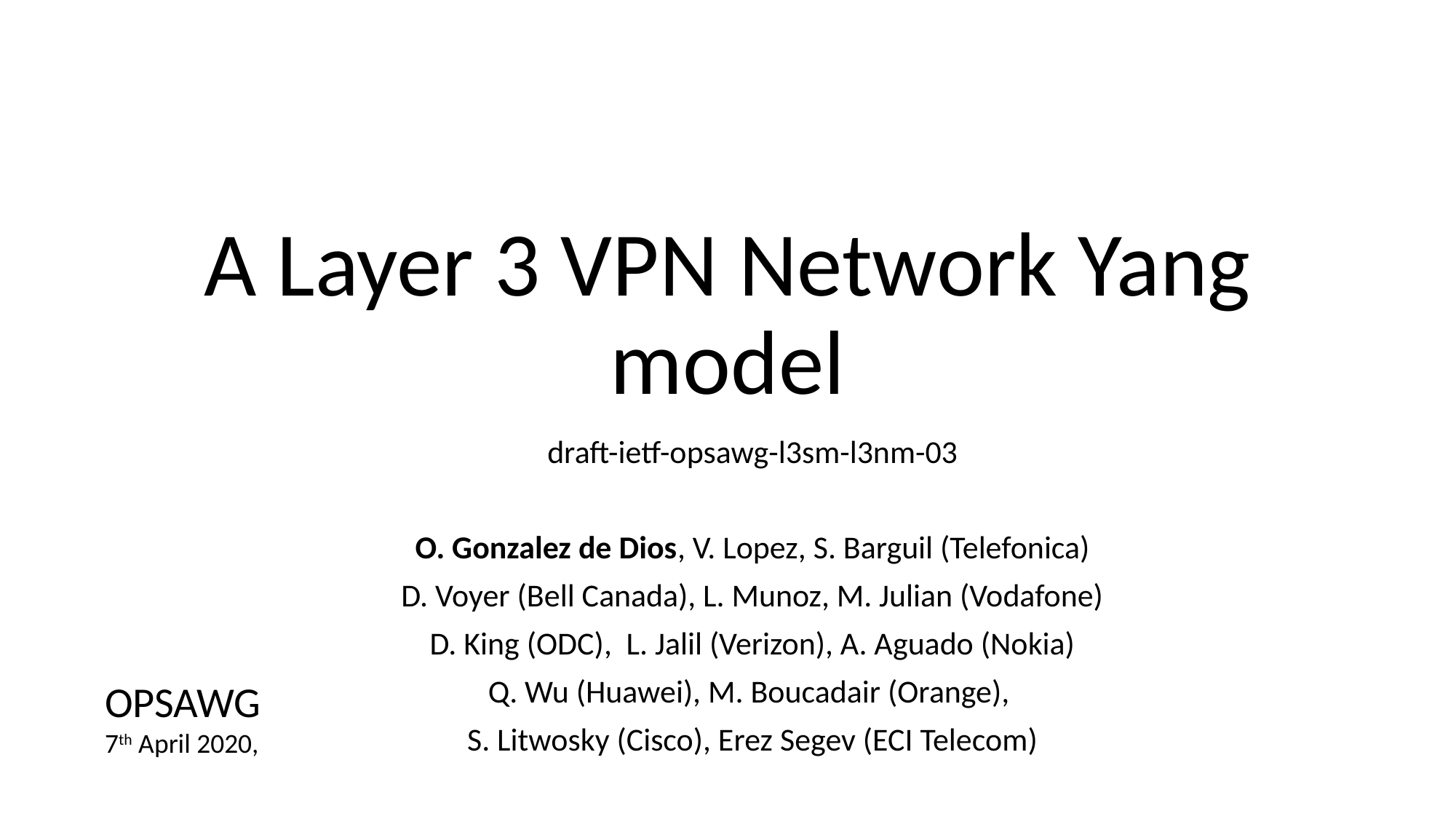

# A Layer 3 VPN Network Yang model
draft-ietf-opsawg-l3sm-l3nm-03

O. Gonzalez de Dios, V. Lopez, S. Barguil (Telefonica)
D. Voyer (Bell Canada), L. Munoz, M. Julian (Vodafone)
D. King (ODC),  L. Jalil (Verizon), A. Aguado (Nokia)
Q. Wu (Huawei), M. Boucadair (Orange),
S. Litwosky (Cisco), Erez Segev (ECI Telecom)
OPSAWG
7th April 2020,